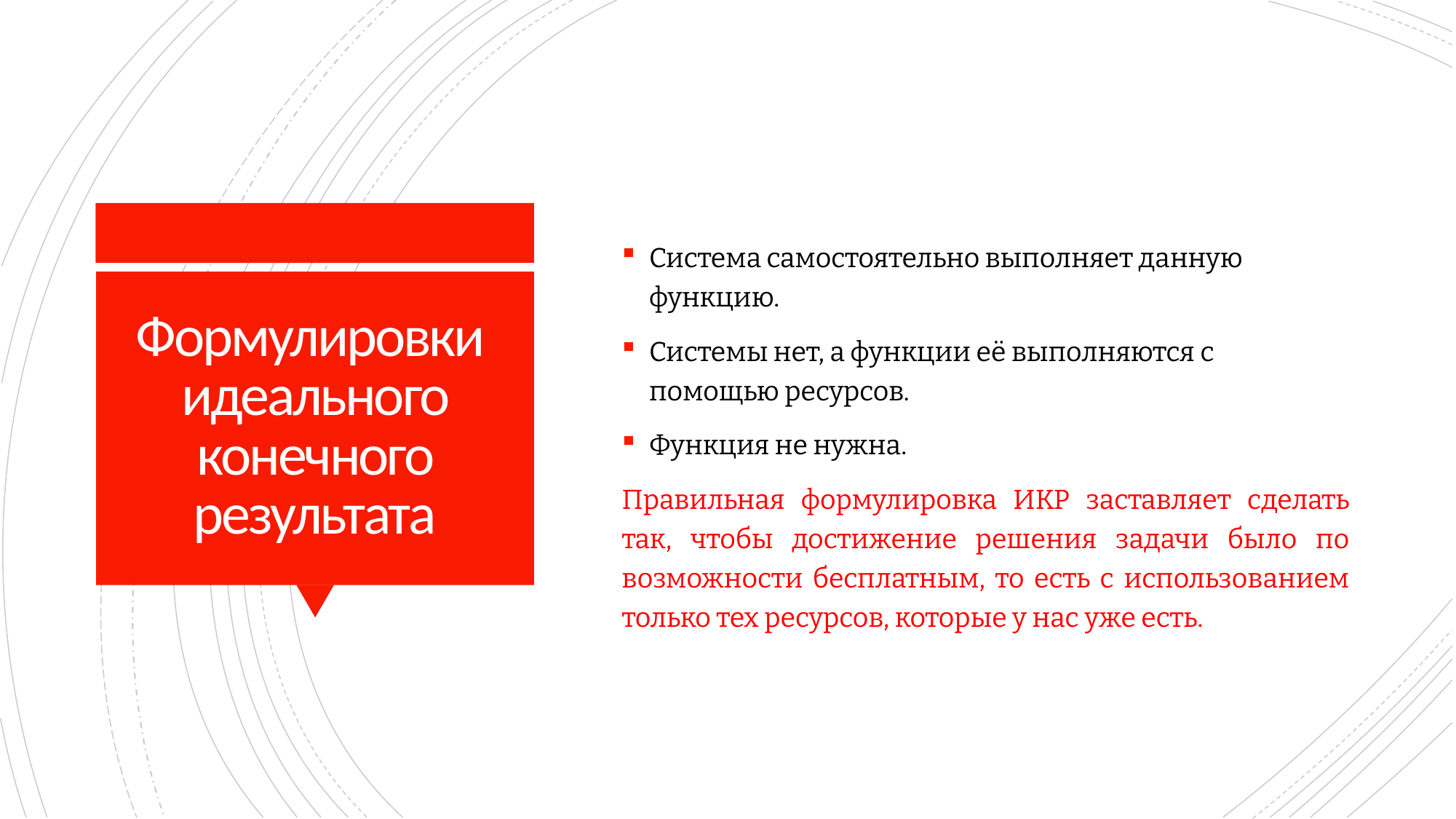

Система самостоятельно выполняет данную функцию.
Системы нет, а функции её выполняются с помощью ресурсов.
Функция не нужна.
Правильная формулировка ИКР заставляет сделать так, чтобы достижение решения задачи было по возможности бесплатным, то есть с использованием только тех ресурсов, которые у нас уже есть.
# Формулировки  идеального конечного результата